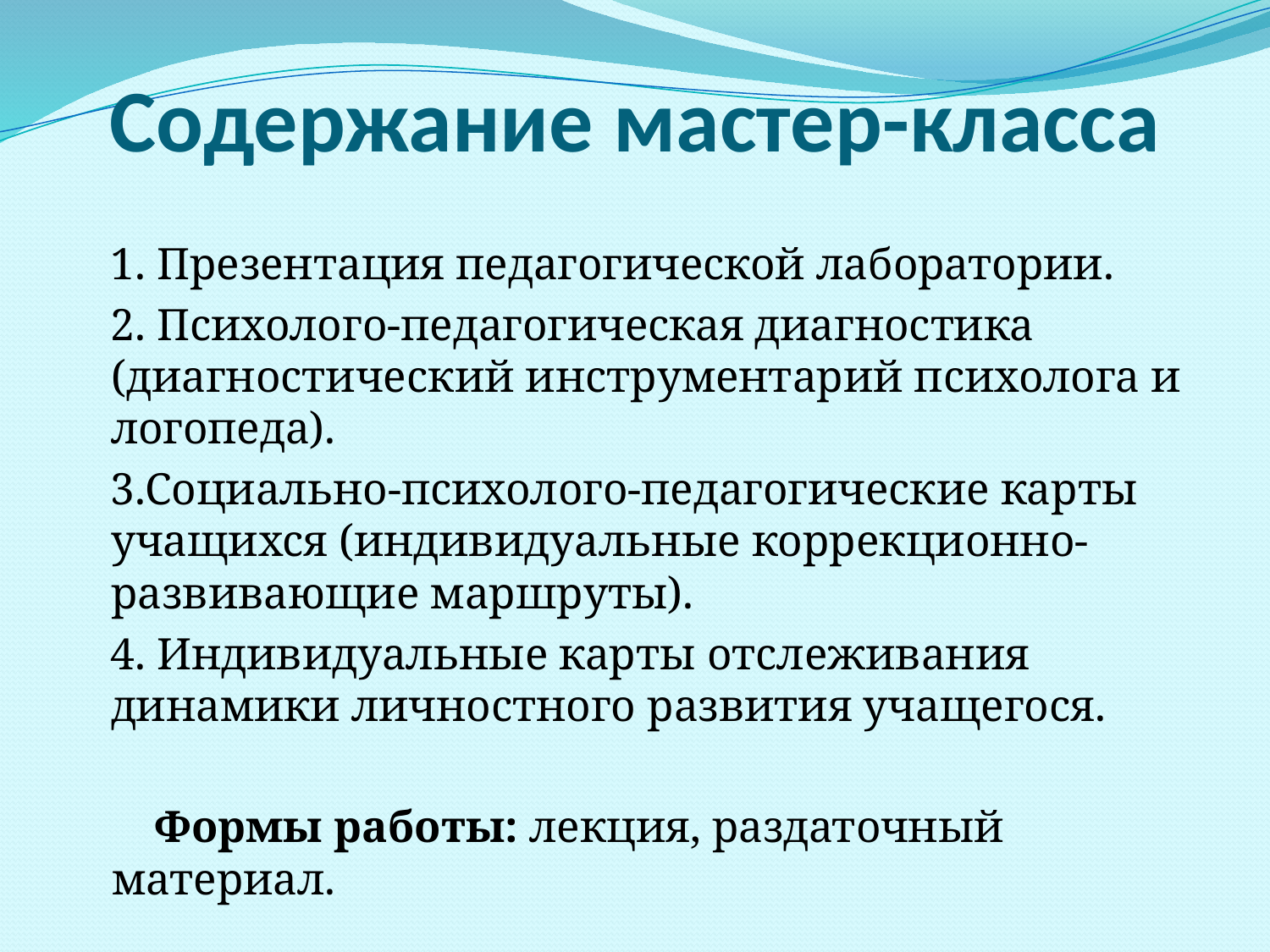

# Содержание мастер-класса

1. Презентация педагогической лаборатории.
2. Психолого-педагогическая диагностика (диагностический инструментарий психолога и логопеда).
3.Социально-психолого-педагогические карты учащихся (индивидуальные коррекционно-развивающие маршруты).
4. Индивидуальные карты отслеживания динамики личностного развития учащегося.

       Формы работы: лекция, раздаточный материал.